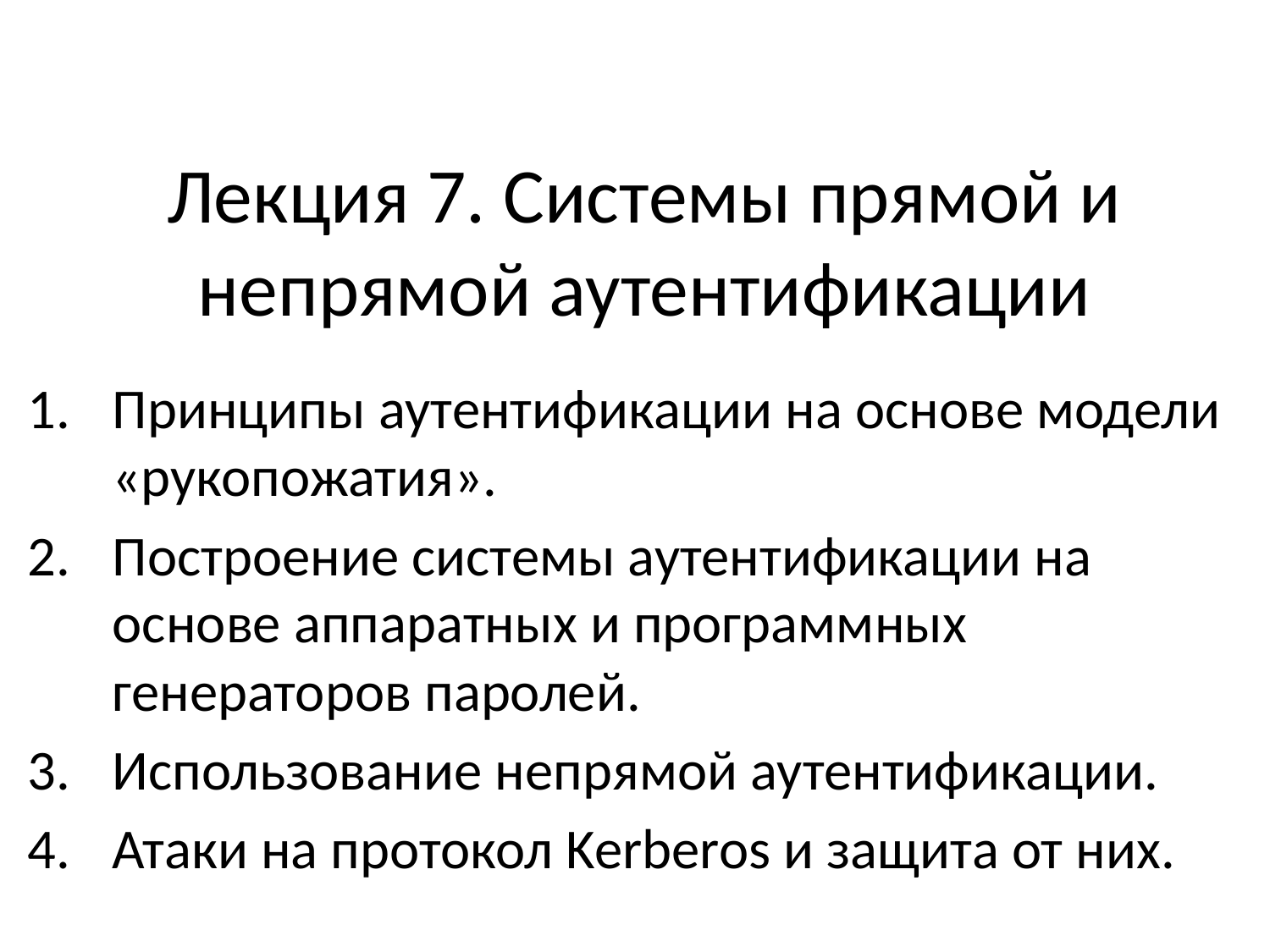

# Лекция 7. Системы прямой и непрямой аутентификации
Принципы аутентификации на основе модели «рукопожатия».
Построение системы аутентификации на основе аппаратных и программных генераторов паролей.
Использование непрямой аутентификации.
Атаки на протокол Kerberos и защита от них.